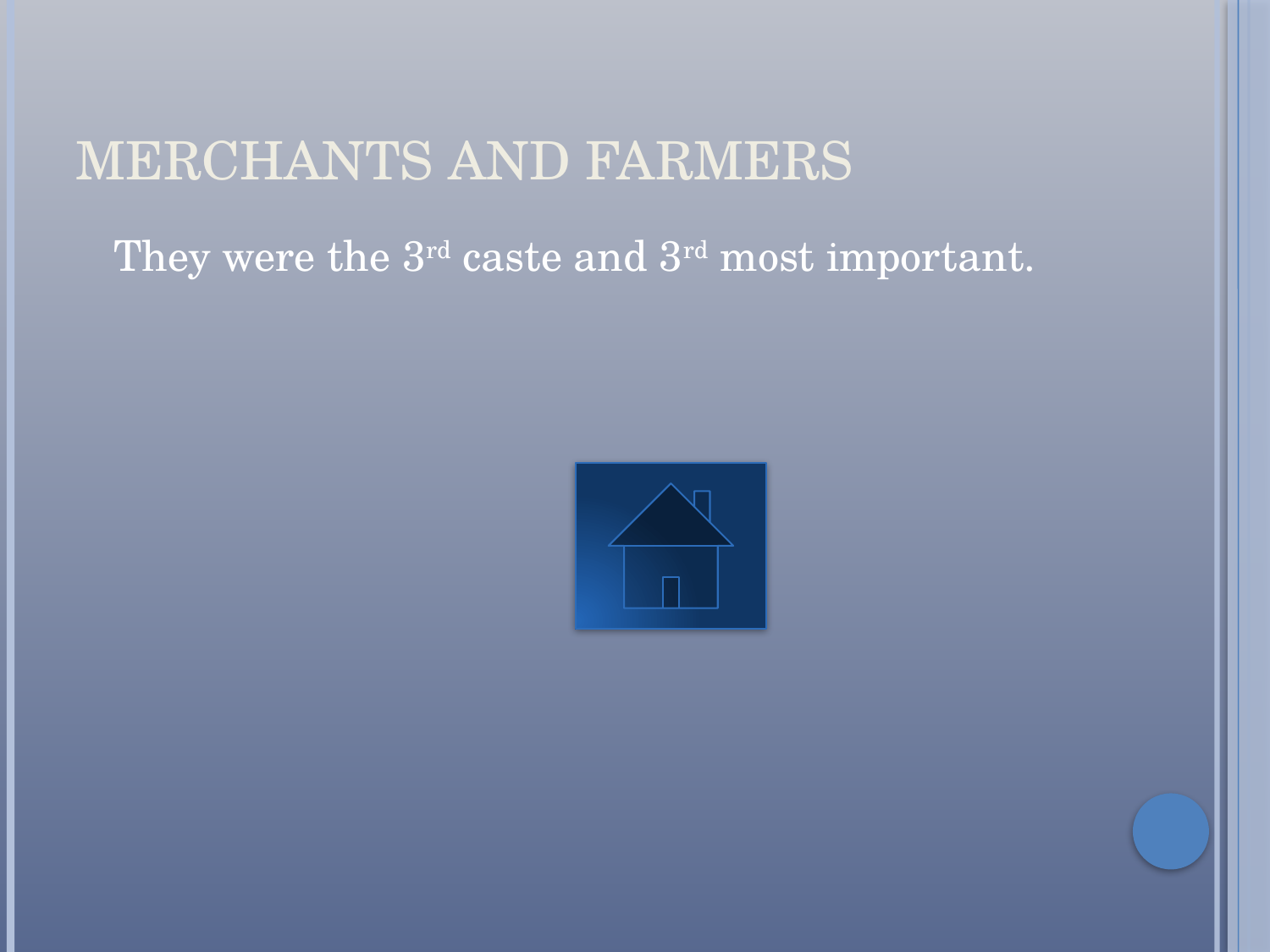

# Merchants and farmers
	They were the 3rd caste and 3rd most important.